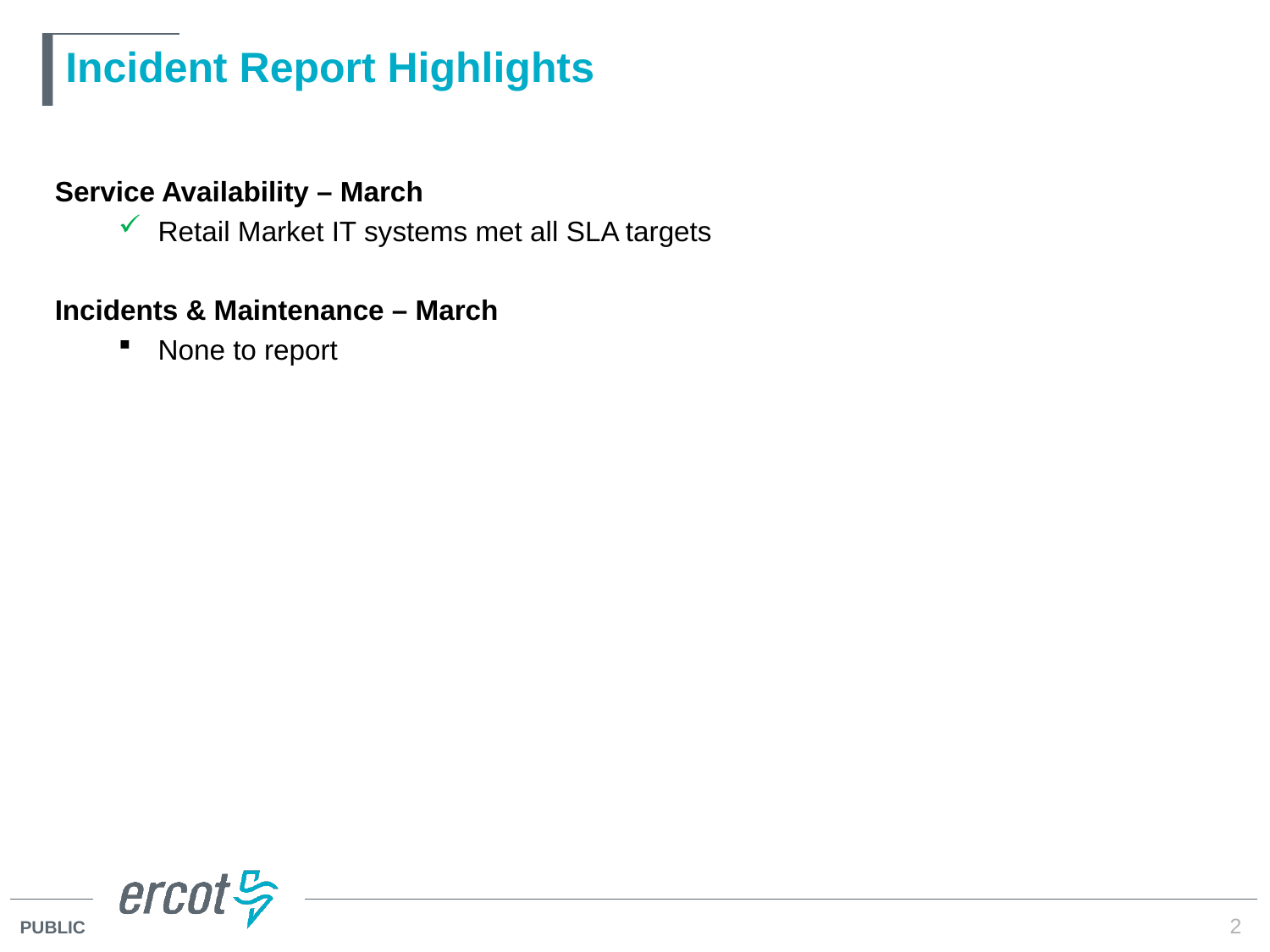

# Incident Report Highlights

Service Availability – March
Retail Market IT systems met all SLA targets

Incidents & Maintenance – March
None to report

2